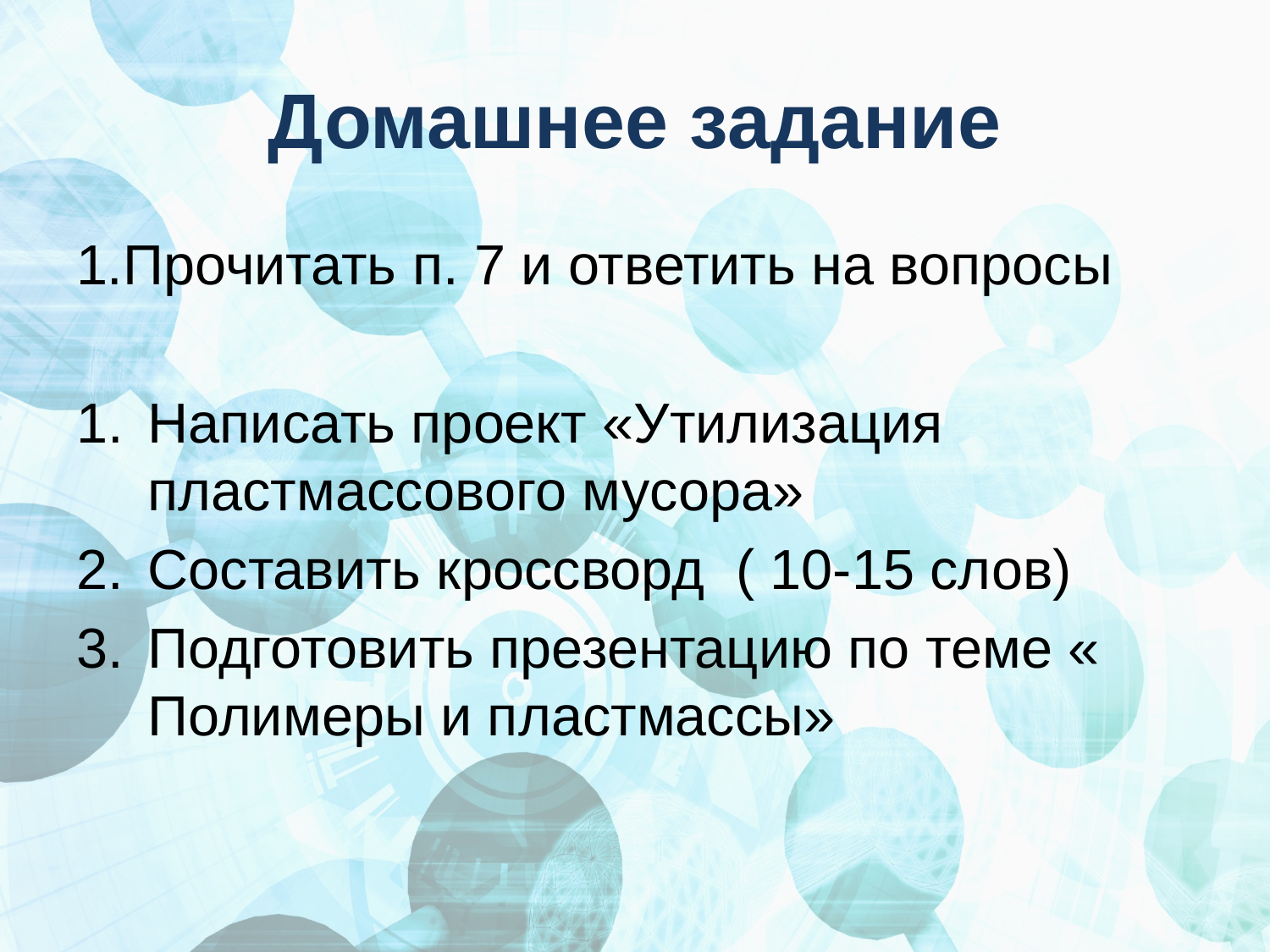

# Домашнее задание
1.Прочитать п. 7 и ответить на вопросы

Написать проект «Утилизация пластмассового мусора»
Составить кроссворд  ( 10-15 слов)
Подготовить презентацию по теме « Полимеры и пластмассы»